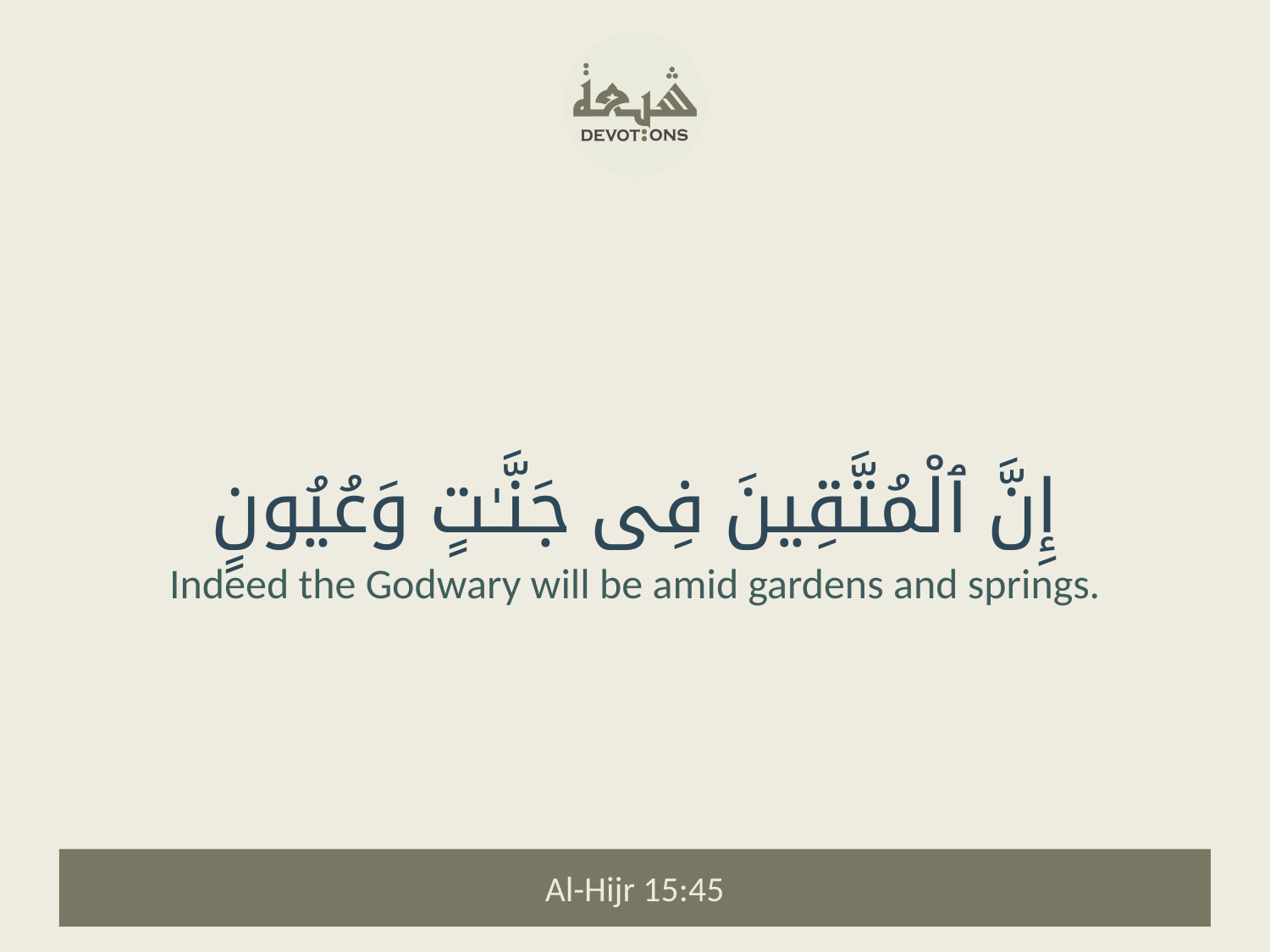

إِنَّ ٱلْمُتَّقِينَ فِى جَنَّـٰتٍ وَعُيُونٍ
Indeed the Godwary will be amid gardens and springs.
Al-Hijr 15:45